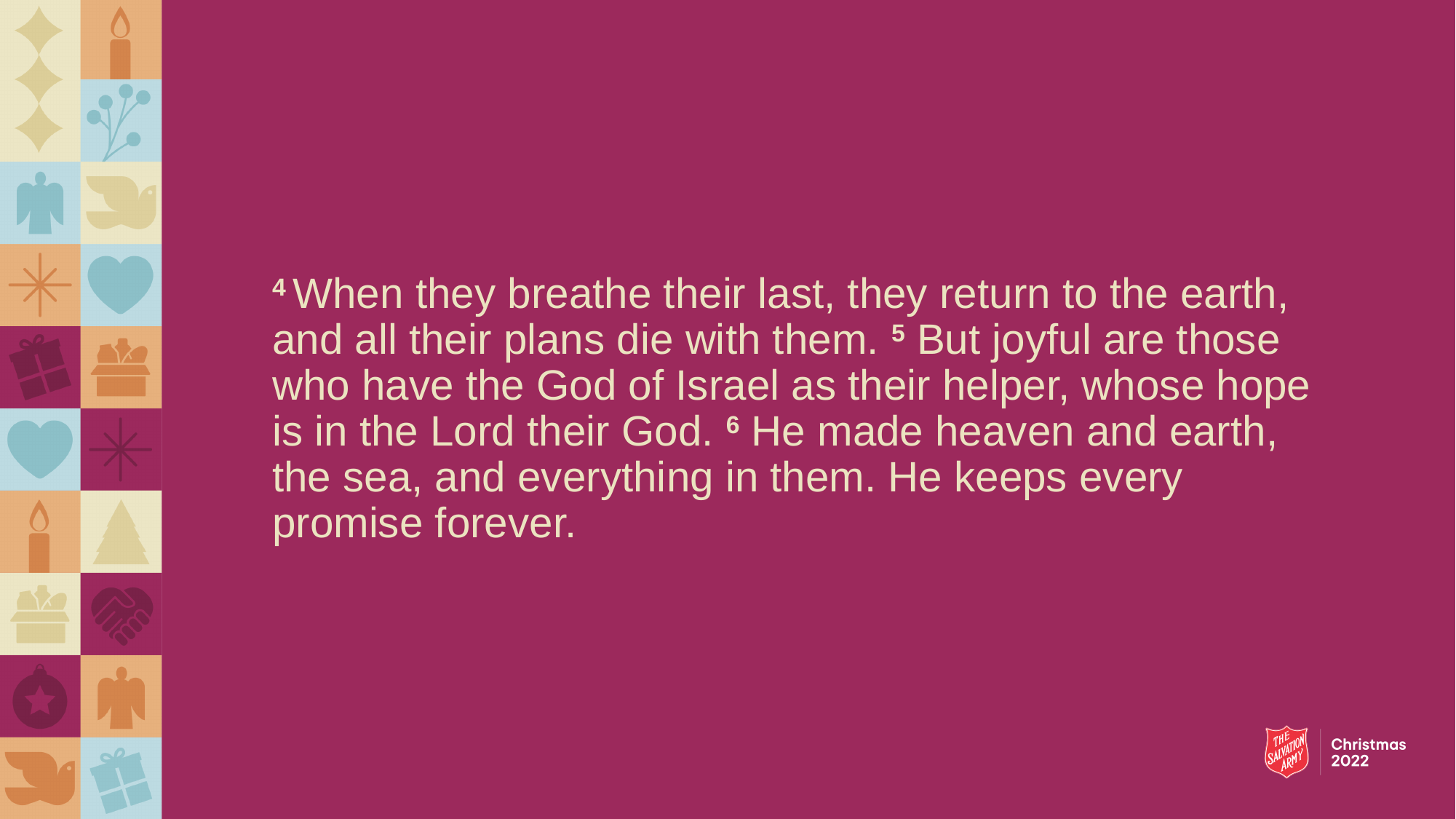

4 When they breathe their last, they return to the earth, and all their plans die with them. 5 But joyful are those who have the God of Israel as their helper, whose hope is in the Lord their God. 6 He made heaven and earth, the sea, and everything in them. He keeps every promise forever.